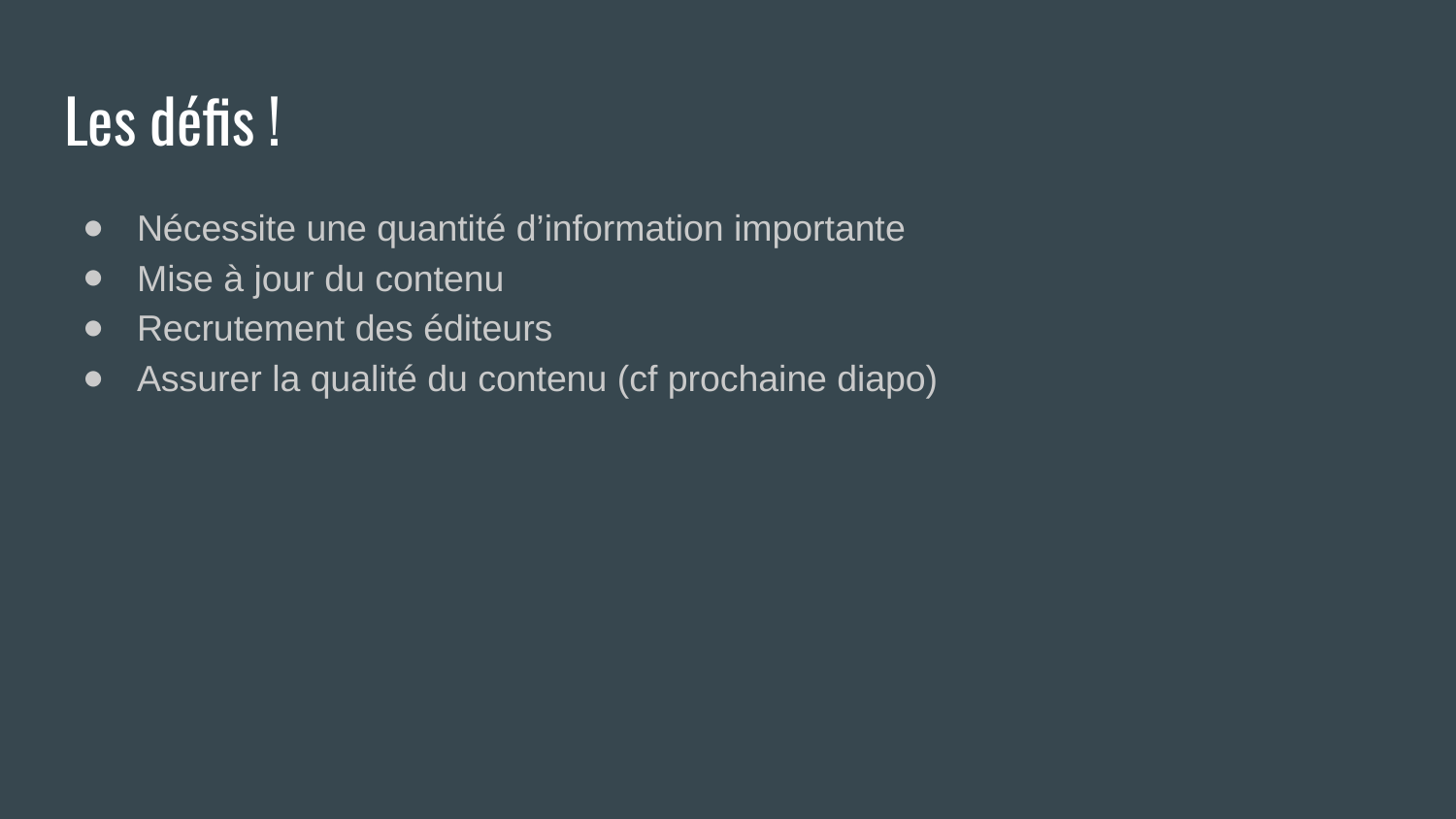

# Les défis !
Nécessite une quantité d’information importante
Mise à jour du contenu
Recrutement des éditeurs
Assurer la qualité du contenu (cf prochaine diapo)